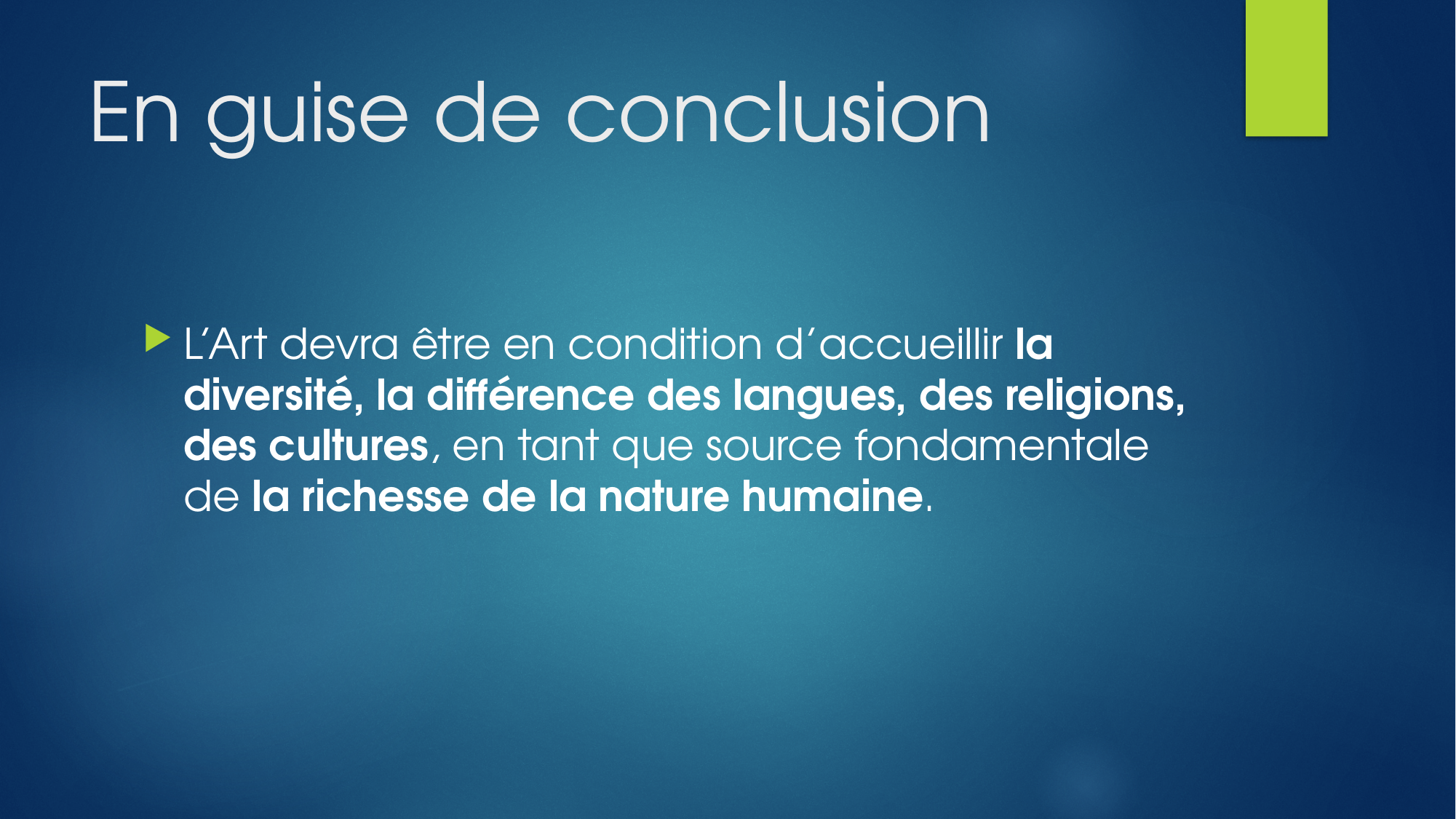

# En guise de conclusion

L’Art devra être en condition d’accueillir la diversité, la différence des langues, des religions, des cultures, en tant que source fondamentale de la richesse de la nature humaine.